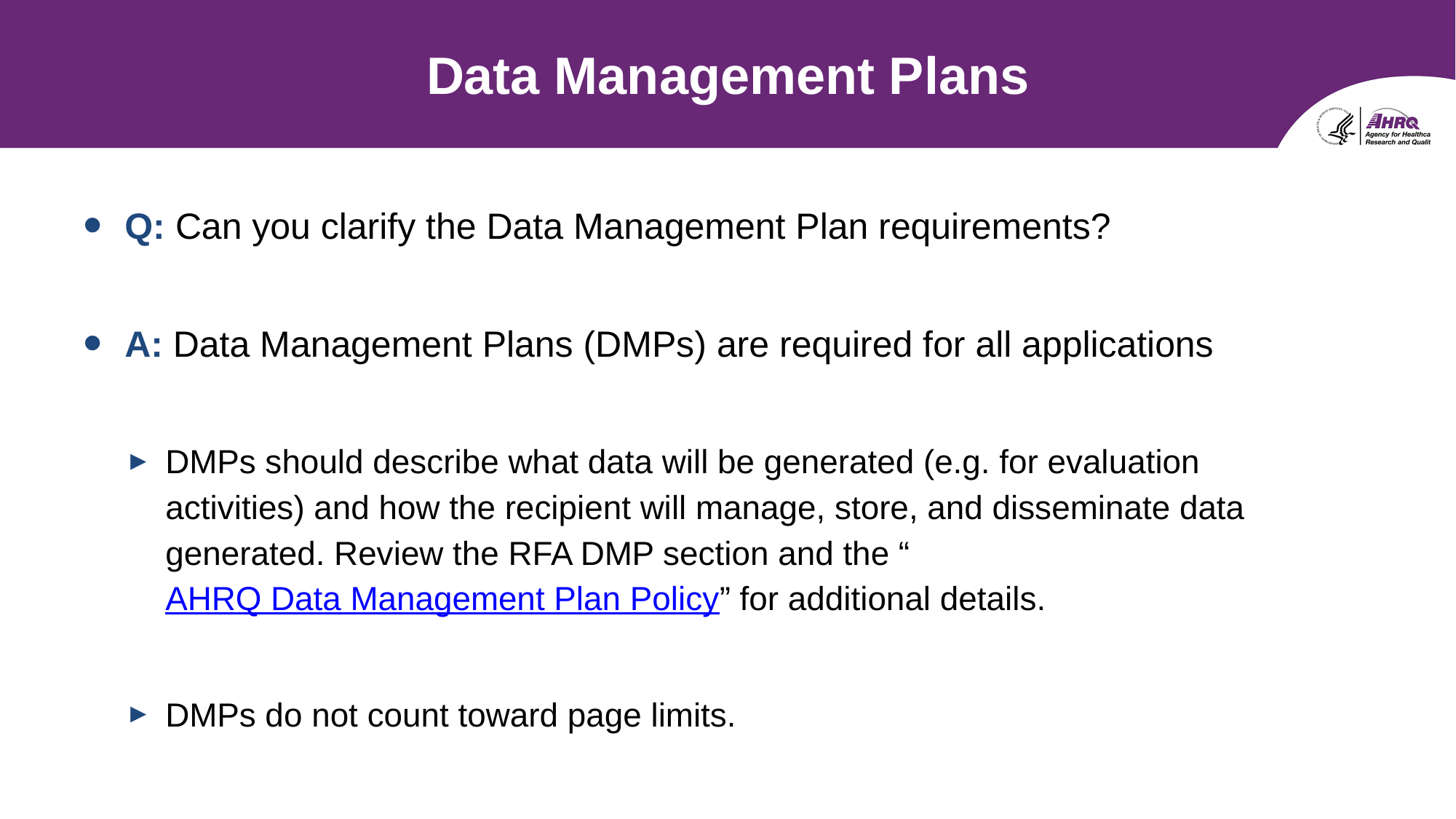

# Data Management Plans
Q: Can you clarify the Data Management Plan requirements?

A: Data Management Plans (DMPs) are required for all applications

DMPs should describe what data will be generated (e.g. for evaluation activities) and how the recipient will manage, store, and disseminate data generated. Review the RFA DMP section and the “AHRQ Data Management Plan Policy” for additional details.

DMPs do not count toward page limits.